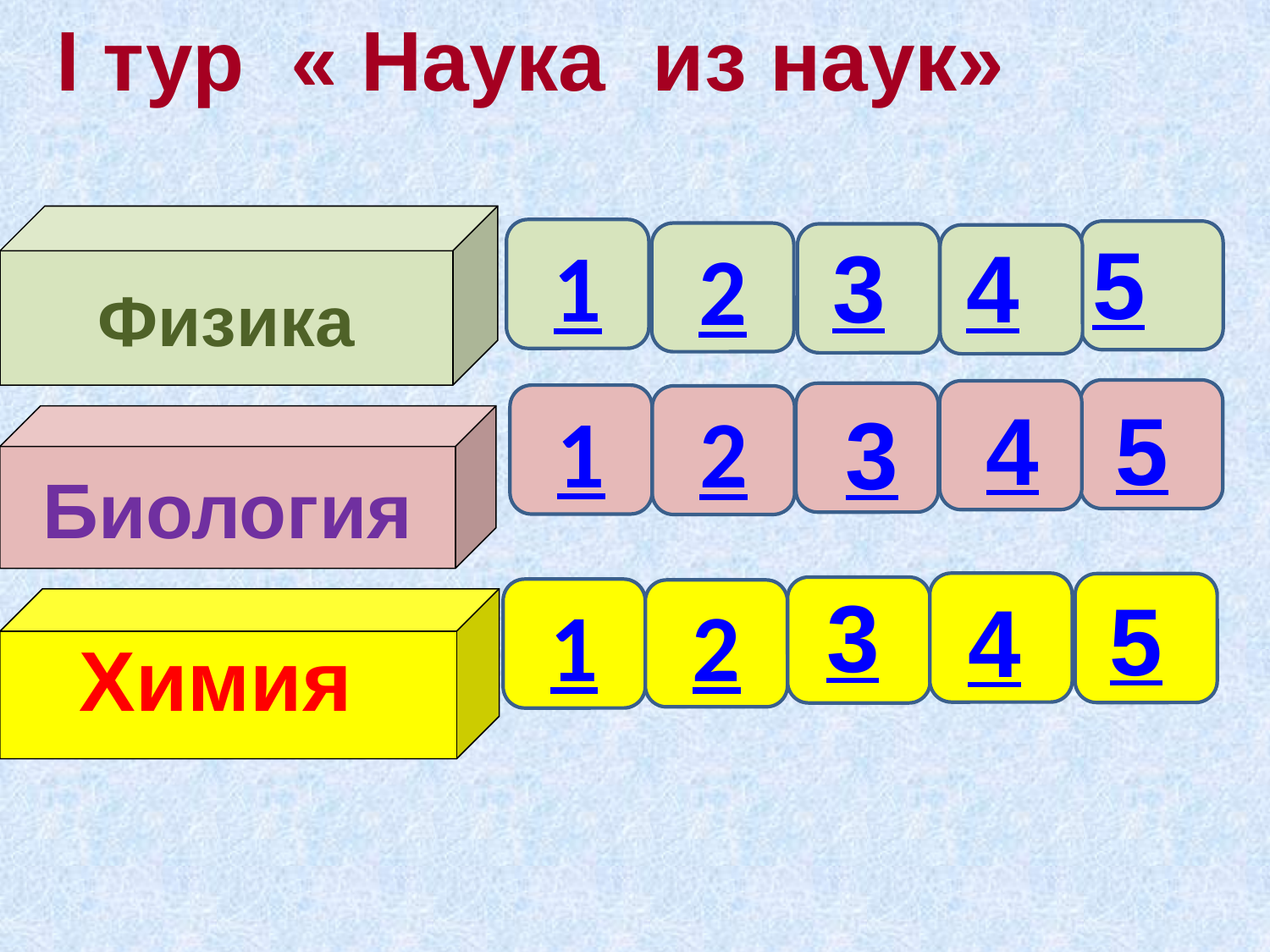

I тур  « Наука  из наук»

Физика
5
1

3
4
2

4
5
1
2
3
Биология

3

5
4

1
2

Химия